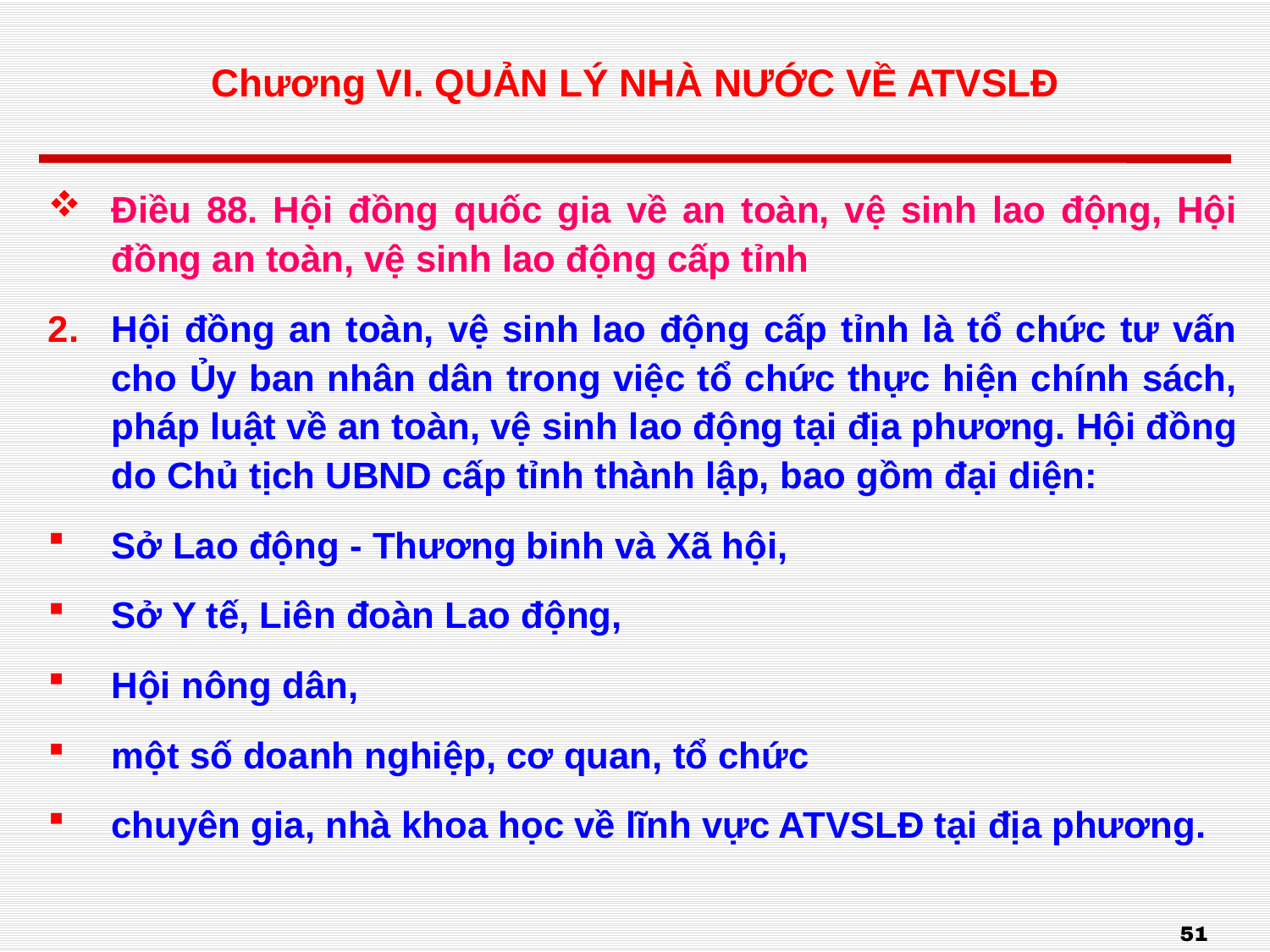

# Chương VI. QUẢN LÝ NHÀ NƯỚC VỀ ATVSLĐ
Điều 88. Hội đồng quốc gia về an toàn, vệ sinh lao động, Hội đồng an toàn, vệ sinh lao động cấp tỉnh
Hội đồng an toàn, vệ sinh lao động cấp tỉnh là tổ chức tư vấn cho Ủy ban nhân dân trong việc tổ chức thực hiện chính sách, pháp luật về an toàn, vệ sinh lao động tại địa phương. Hội đồng do Chủ tịch UBND cấp tỉnh thành lập, bao gồm đại diện:
Sở Lao động - Thương binh và Xã hội,
Sở Y tế, Liên đoàn Lao động,
Hội nông dân,
một số doanh nghiệp, cơ quan, tổ chức
chuyên gia, nhà khoa học về lĩnh vực ATVSLĐ tại địa phương.